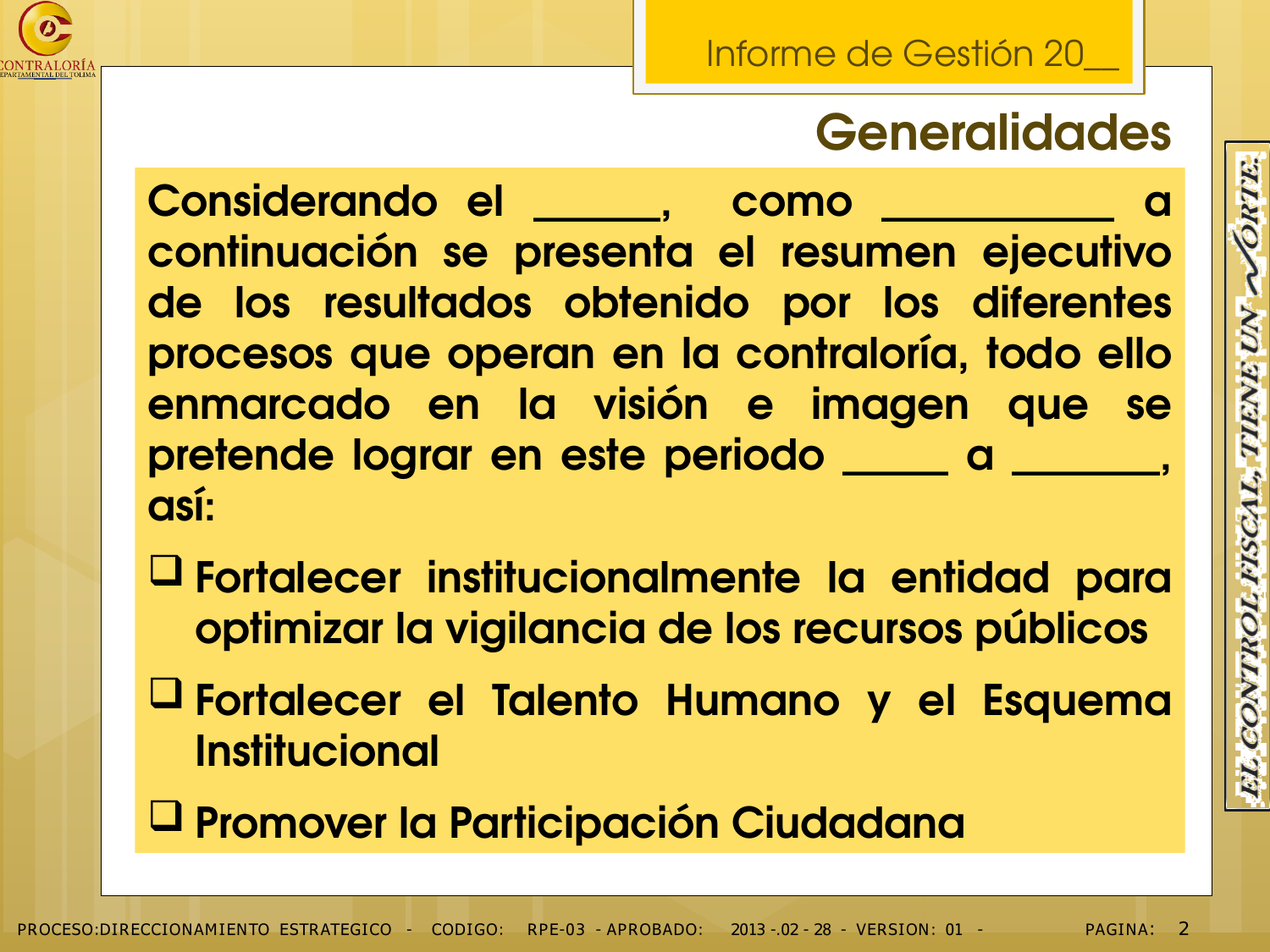

Introducción de lo planeado según los objetivos institucionales – estratégicos  del cuatrienio y énfasis de la vigencia rendida.
# Generalidades
Considerando el ______,  como ___________ a continuación se presenta el resumen ejecutivo de los resultados obtenido por los diferentes procesos que operan en la contraloría, todo ello enmarcado en la visión e imagen que se pretende lograr en este periodo _____ a _______, así:
Fortalecer institucionalmente la entidad para optimizar la vigilancia de los recursos públicos
Fortalecer el Talento Humano y el Esquema Institucional
Promover la Participación Ciudadana